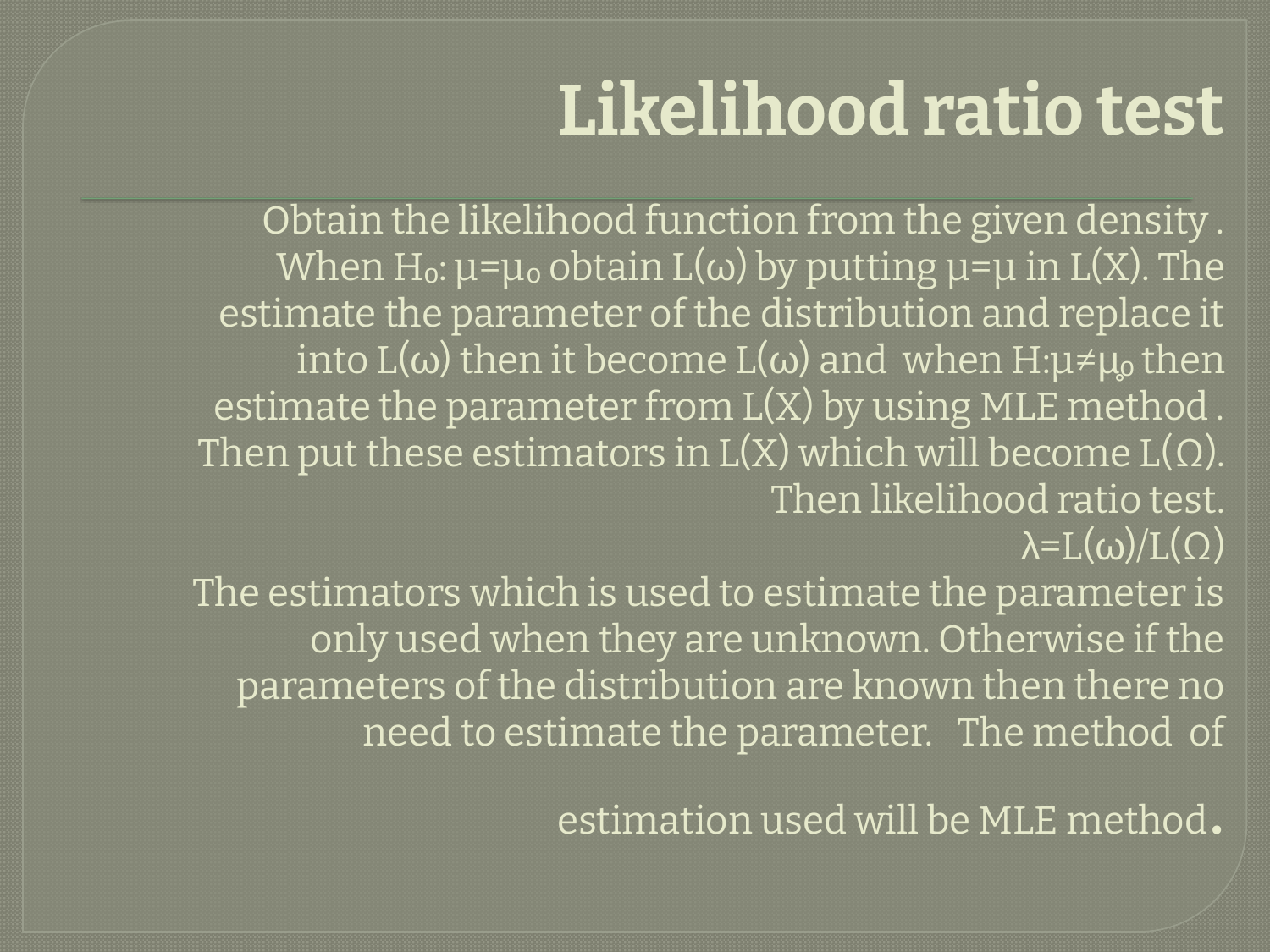

# Likelihood ratio test Obtain the likelihood function from the given density . When Hₒ: µ=µₒ obtain L(ω) by putting µ=µ in L(X). The estimate the parameter of the distribution and replace it into L(ω) then it become L(ω) and  when H:µ≠µ̥ₒ then estimate the parameter from L(X) by using MLE method . Then put these estimators in L(X) which will become L(Ω). Then likelihood ratio test. λ=L(ω)/L(Ω) The estimators which is used to estimate the parameter is only used when they are unknown. Otherwise if the parameters of the distribution are known then there no need to estimate the parameter.   The method  of estimation used will be MLE method.